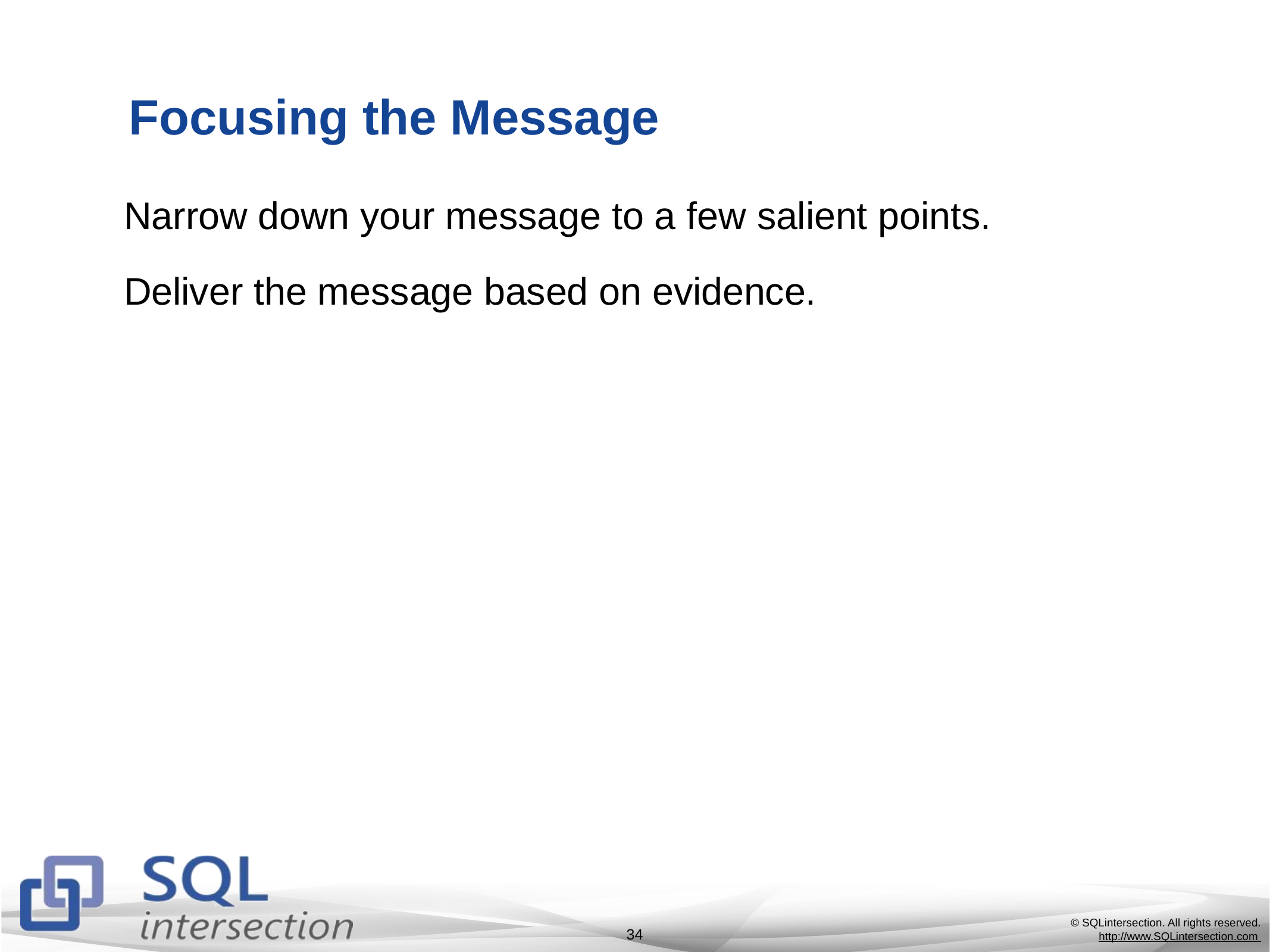

# Focusing the Message
Narrow down your message to a few salient points.
Deliver the message based on evidence.